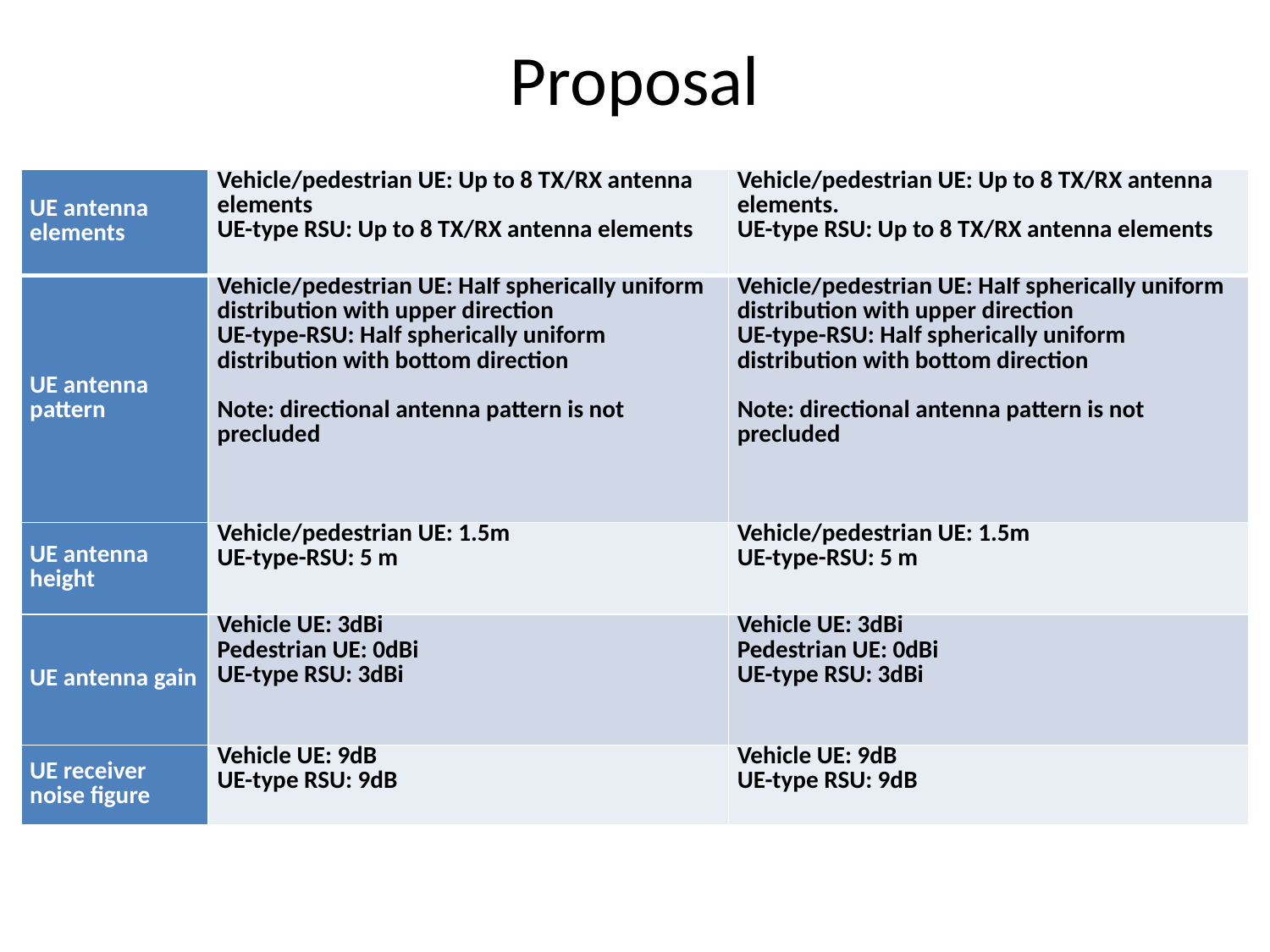

Proposal

| UE antenna elements | Vehicle/pedestrian UE: Up to 8 TX/RX antenna elements UE-type RSU: Up to 8 TX/RX antenna elements | Vehicle/pedestrian UE: Up to 8 TX/RX antenna elements. UE-type RSU: Up to 8 TX/RX antenna elements |
| --- | --- | --- |
| UE antenna pattern | Vehicle/pedestrian UE: Half spherically uniform distribution with upper direction UE-type-RSU: Half spherically uniform distribution with bottom direction Note: directional antenna pattern is not precluded | Vehicle/pedestrian UE: Half spherically uniform distribution with upper direction UE-type-RSU: Half spherically uniform distribution with bottom direction Note: directional antenna pattern is not precluded |
| UE antenna height | Vehicle/pedestrian UE: 1.5m UE-type-RSU: 5 m | Vehicle/pedestrian UE: 1.5m UE-type-RSU: 5 m |
| UE antenna gain | Vehicle UE: 3dBi Pedestrian UE: 0dBi UE-type RSU: 3dBi | Vehicle UE: 3dBi Pedestrian UE: 0dBi UE-type RSU: 3dBi |
| UE receiver noise figure | Vehicle UE: 9dB UE-type RSU: 9dB | Vehicle UE: 9dB UE-type RSU: 9dB |